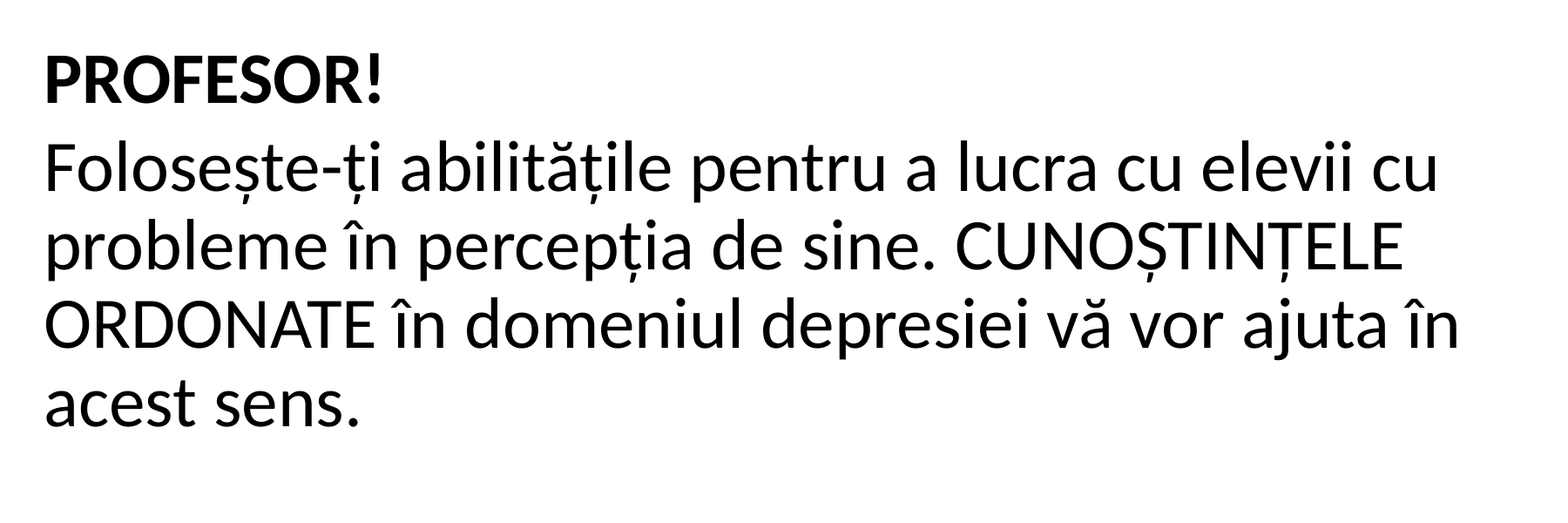

PROFESOR!
Folosește-ți abilitățile pentru a lucra cu elevii cu probleme în percepția de sine. CUNOȘTINȚELE ORDONATE în domeniul depresiei vă vor ajuta în acest sens.